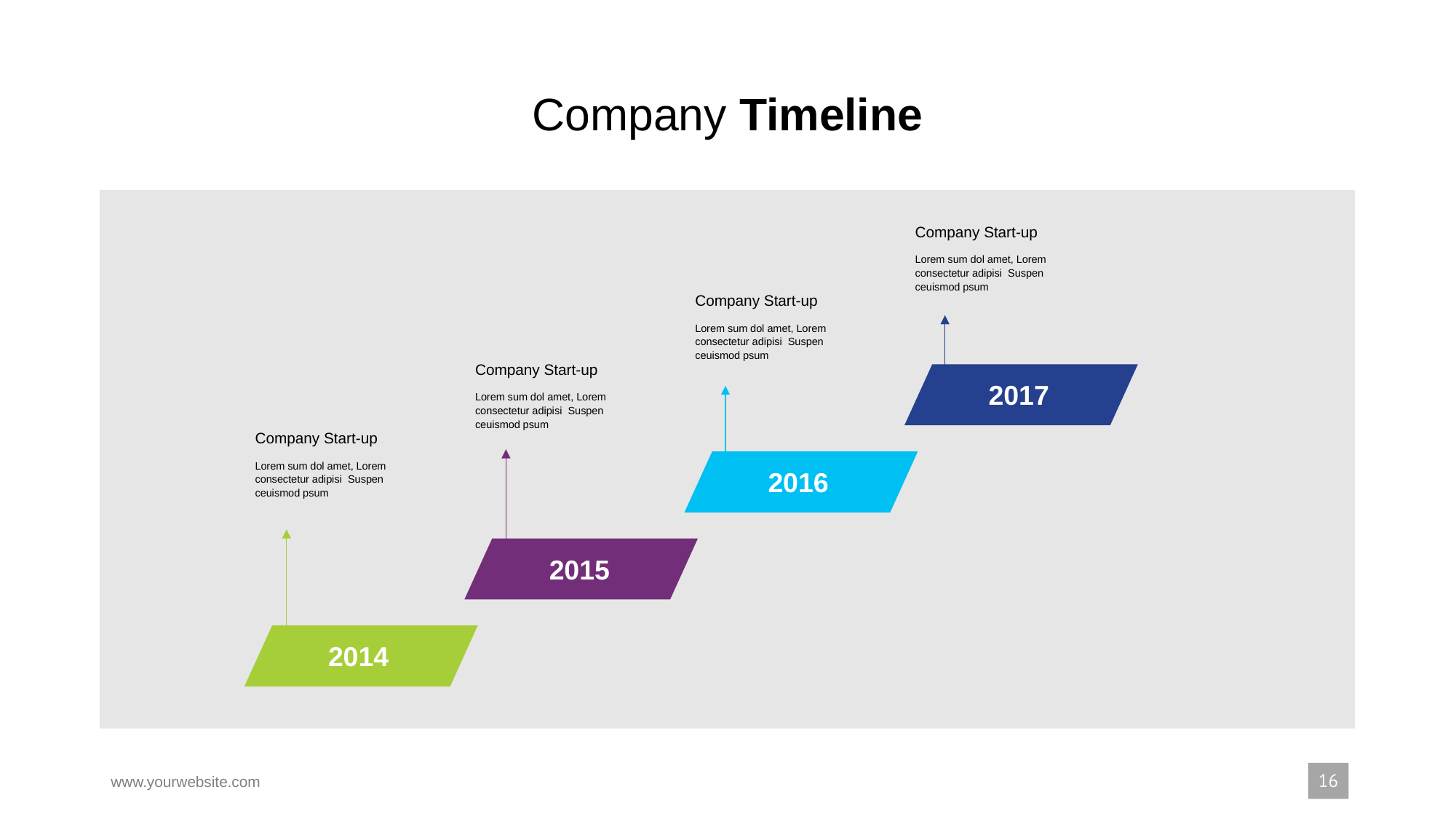

Company Timeline

Company Start-up
Lorem sum dol amet, Lorem
consectetur adipisi  Suspen
ceuismod psum
Company Start-up
Lorem sum dol amet, Lorem
consectetur adipisi  Suspen
ceuismod psum
Company Start-up
Lorem sum dol amet, Lorem
consectetur adipisi  Suspen
ceuismod psum

2017
Company Start-up
Lorem sum dol amet, Lorem
consectetur adipisi  Suspen
ceuismod psum

2016

2015

2014
16
www.yourwebsite.com